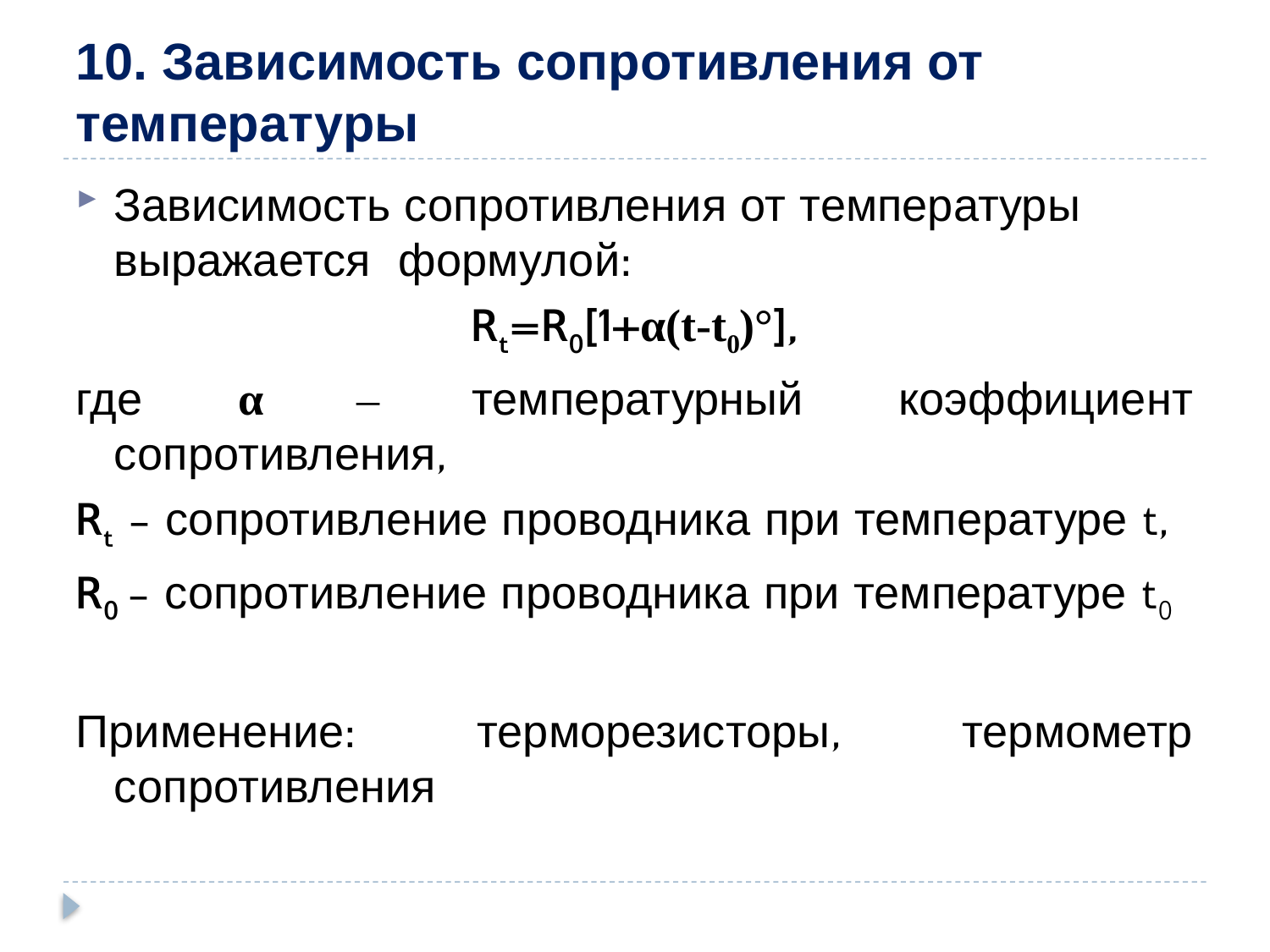

# 10. Зависимость сопротивления от температуры
Зависимость сопротивления от температуры выражается  формулой:
Rt=R0[1+α(t-t0)°],
где α – температурный коэффициент сопротивления,
Rt – сопротивление проводника при температуре t,
R0 – сопротивление проводника при температуре t0

Применение: терморезисторы, термометр сопротивления